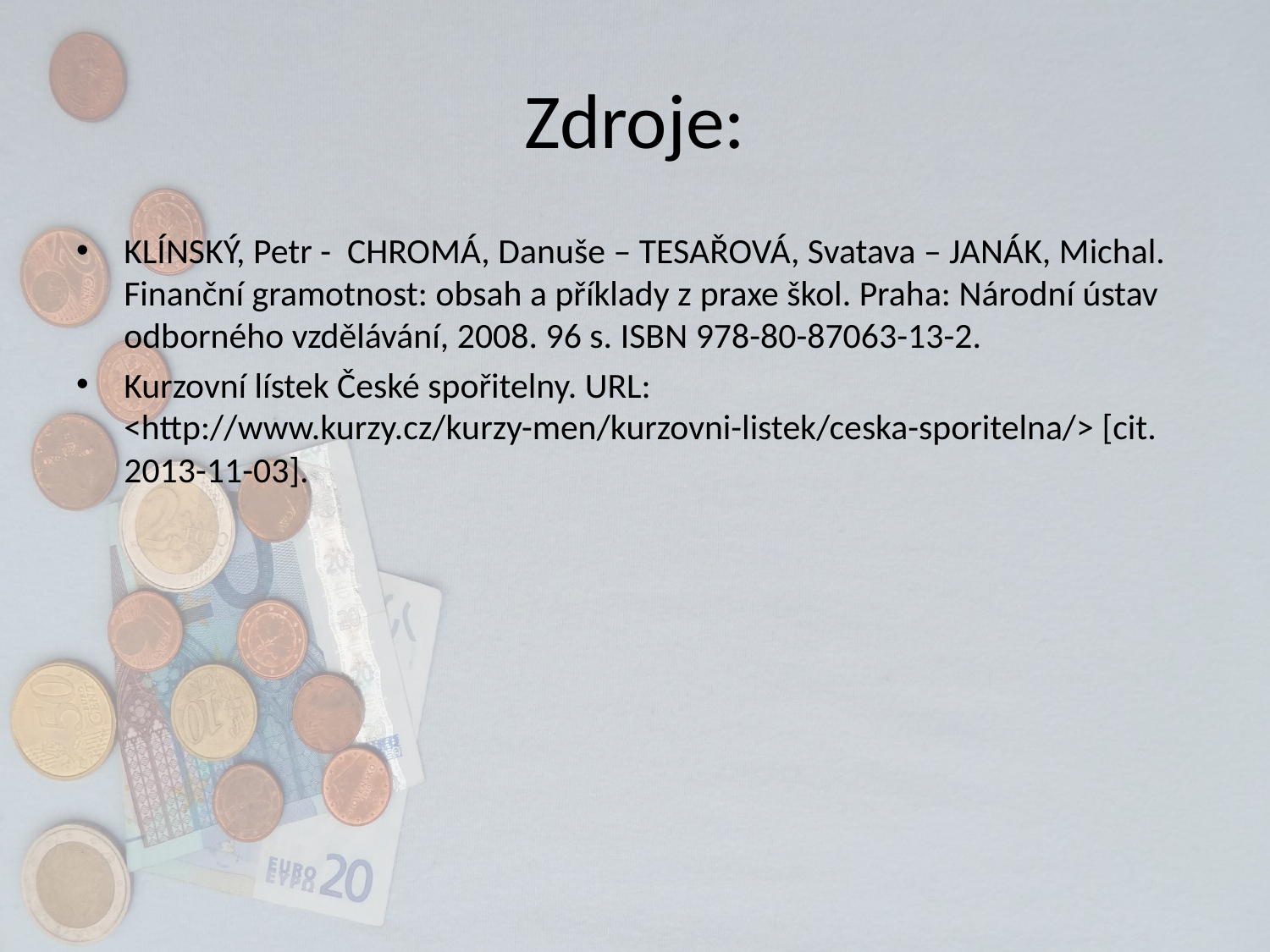

# Zdroje:
KLÍNSKÝ, Petr -  CHROMÁ, Danuše – TESAŘOVÁ, Svatava – JANÁK, Michal. Finanční gramotnost: obsah a příklady z praxe škol. Praha: Národní ústav odborného vzdělávání, 2008. 96 s. ISBN 978-80-87063-13-2.
Kurzovní lístek České spořitelny. URL: <http://www.kurzy.cz/kurzy-men/kurzovni-listek/ceska-sporitelna/> [cit. 2013-11-03].